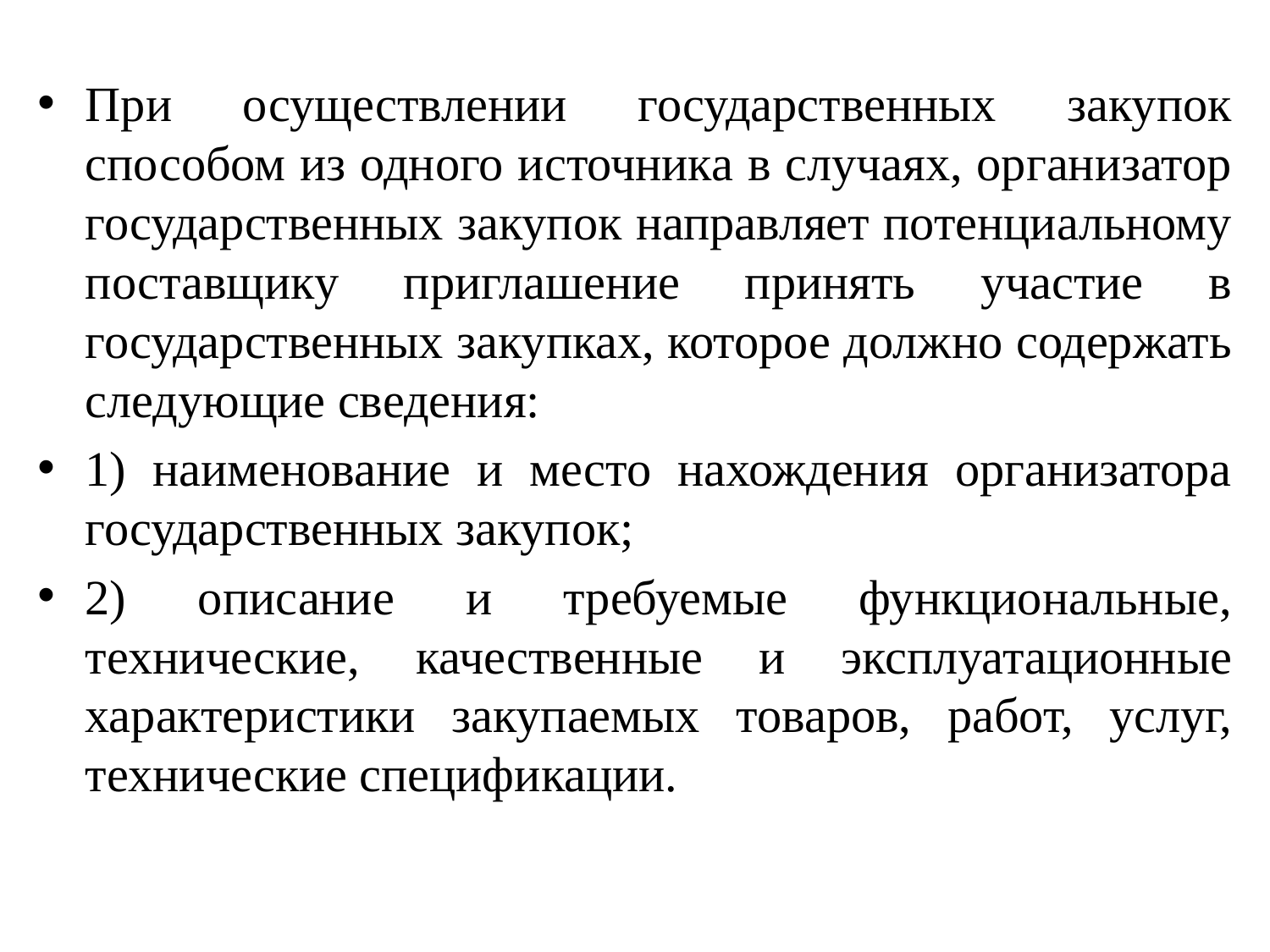

При осуществлении государственных закупок способом из одного источника в случаях, организатор государственных закупок направляет потенциальному поставщику приглашение принять участие в государственных закупках, которое должно содержать следующие сведения:
1) наименование и место нахождения организатора государственных закупок;
2) описание и требуемые функциональные, технические, качественные и эксплуатационные характеристики закупаемых товаров, работ, услуг, технические спецификации.